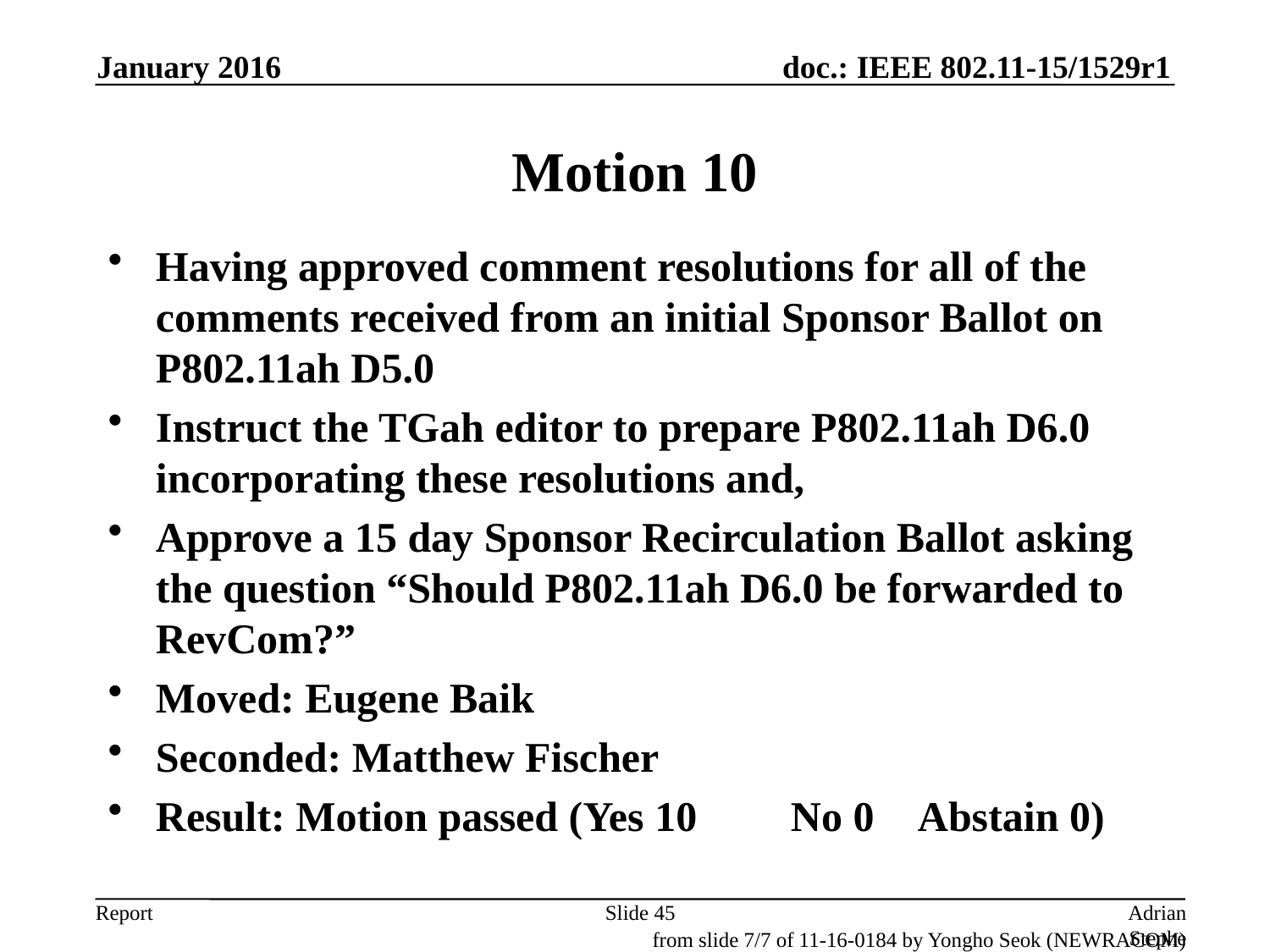

January 2016
# Motion 10
Having approved comment resolutions for all of the comments received from an initial Sponsor Ballot on P802.11ah D5.0
Instruct the TGah editor to prepare P802.11ah D6.0 incorporating these resolutions and,
Approve a 15 day Sponsor Recirculation Ballot asking the question “Should P802.11ah D6.0 be forwarded to RevCom?”
Moved: Eugene Baik
Seconded: Matthew Fischer
Result: Motion passed (Yes 10	No 0	Abstain 0)
Slide 45
Adrian Stephens, Intel Corporation
from slide 7/7 of 11-16-0184 by Yongho Seok (NEWRACOM)